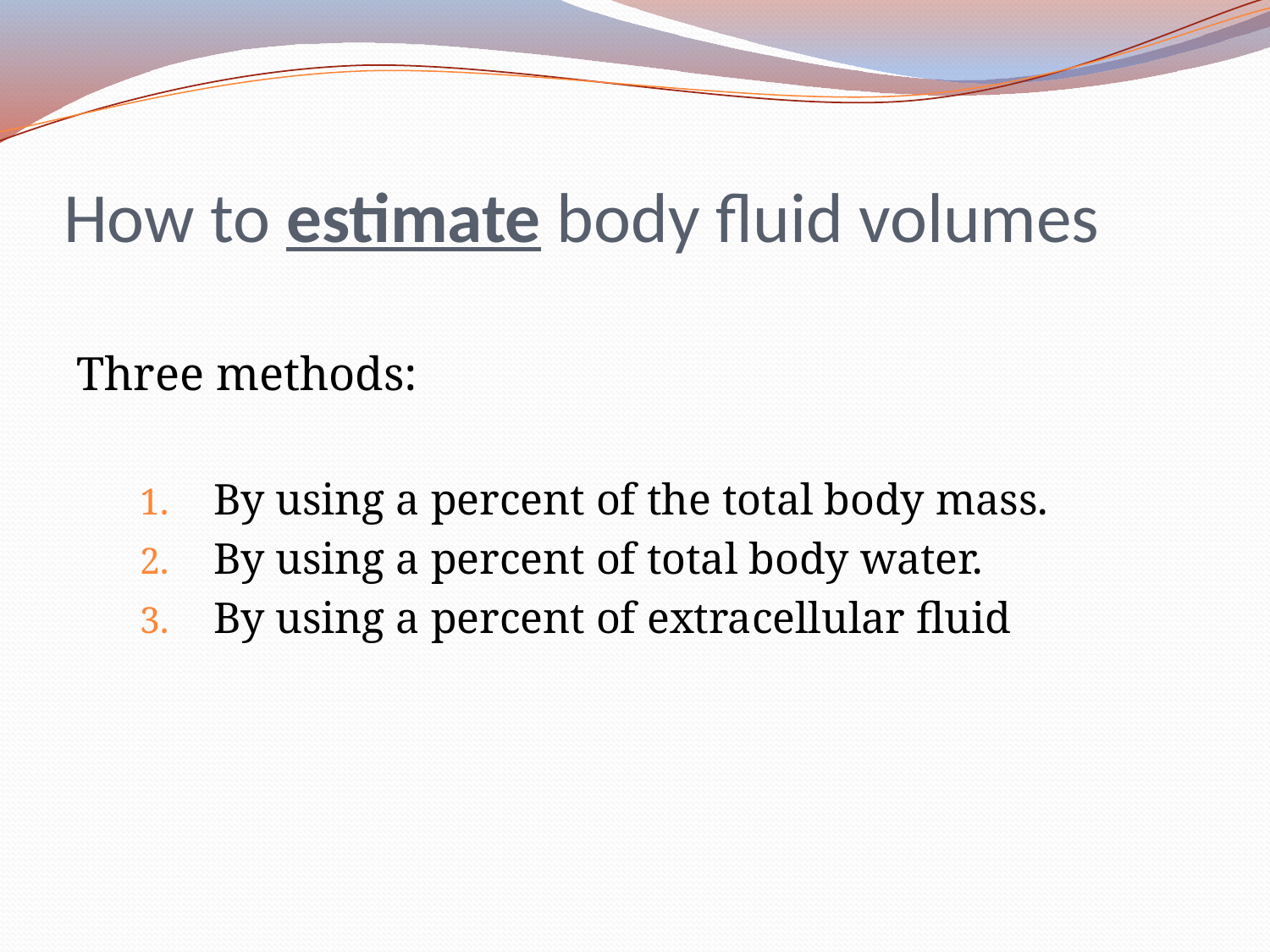

# How to estimate body fluid volumes
Three methods:

By using a percent of the total body mass.
By using a percent of total body water.
By using a percent of extracellular fluid